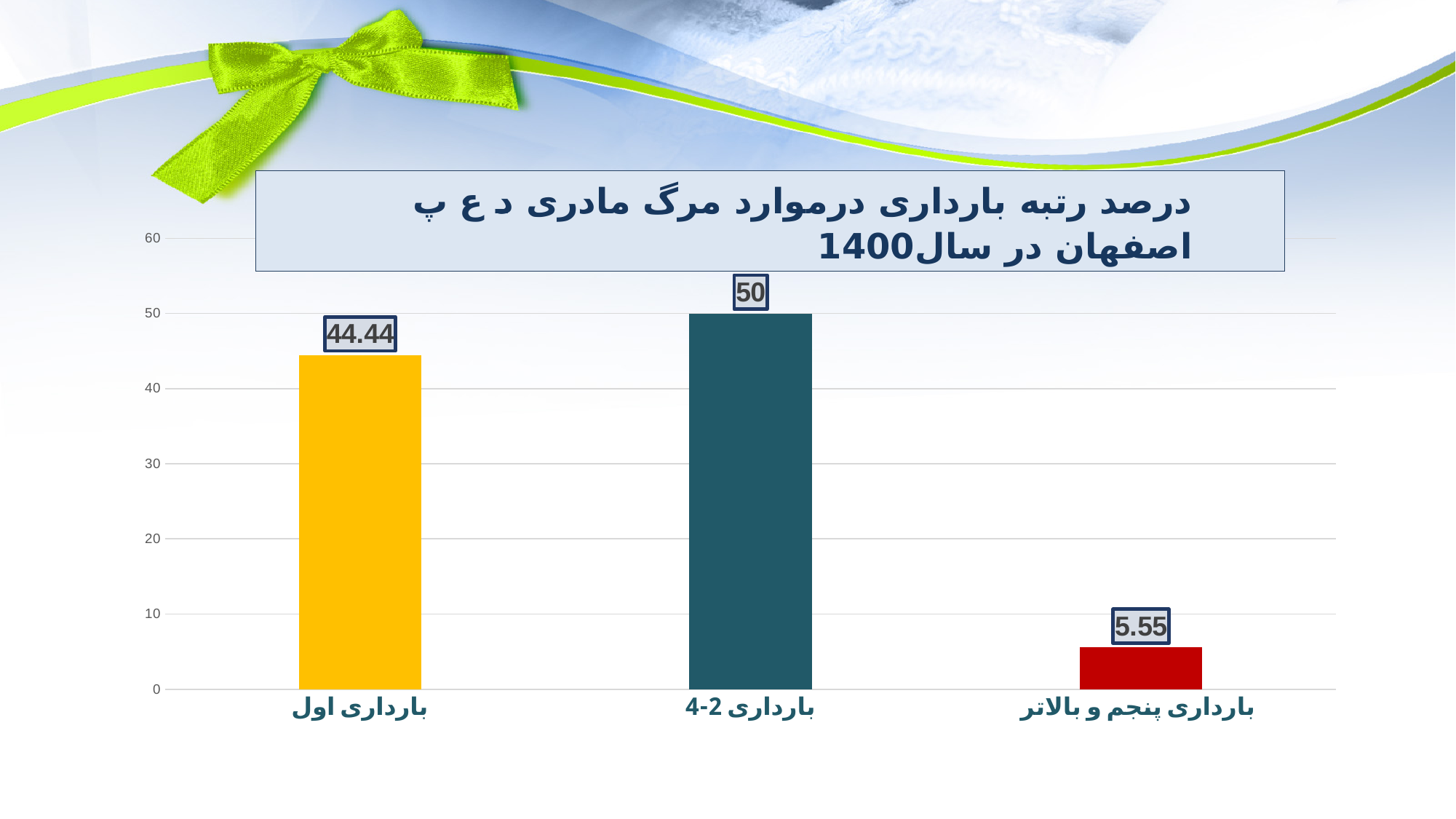

درصد رتبه بارداری درموارد مرگ مادری د ع پ اصفهان در سال1400

### Chart

| Category | Series 1 |
|---|---|
| بارداری اول | 44.44 |
| بارداری 2-4 | 50.0 |
| بارداری پنجم و بالاتر  | 5.55 |